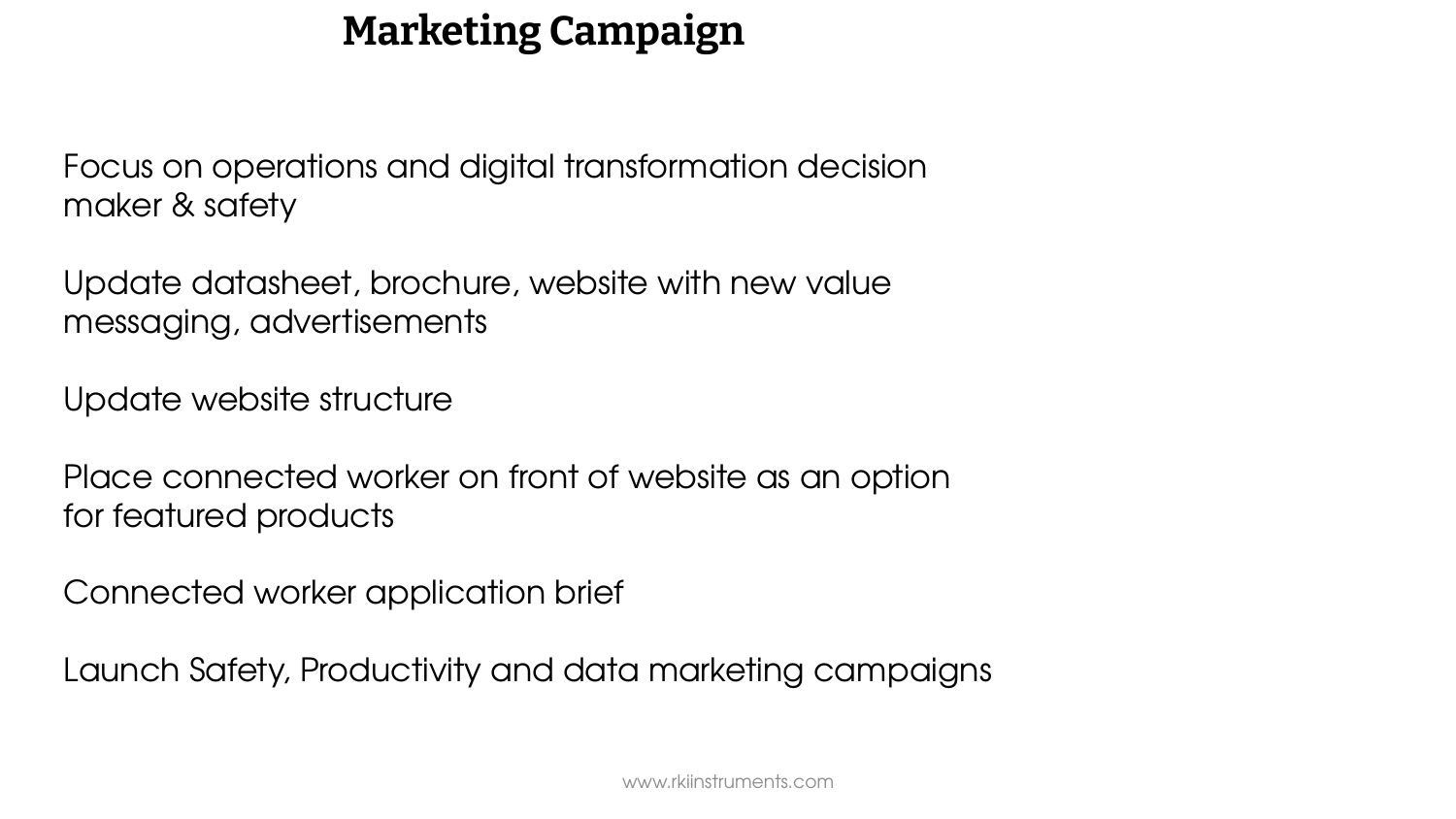

# Marketing Campaign
Focus on operations and digital transformation decision  maker & safety

Update datasheet, brochure, website with new value messaging, advertisements

Update website structure

Place connected worker on front of website as an option for featured products

Connected worker application brief

Launch Safety, Productivity and data marketing campaigns

www.rkiinstruments.com